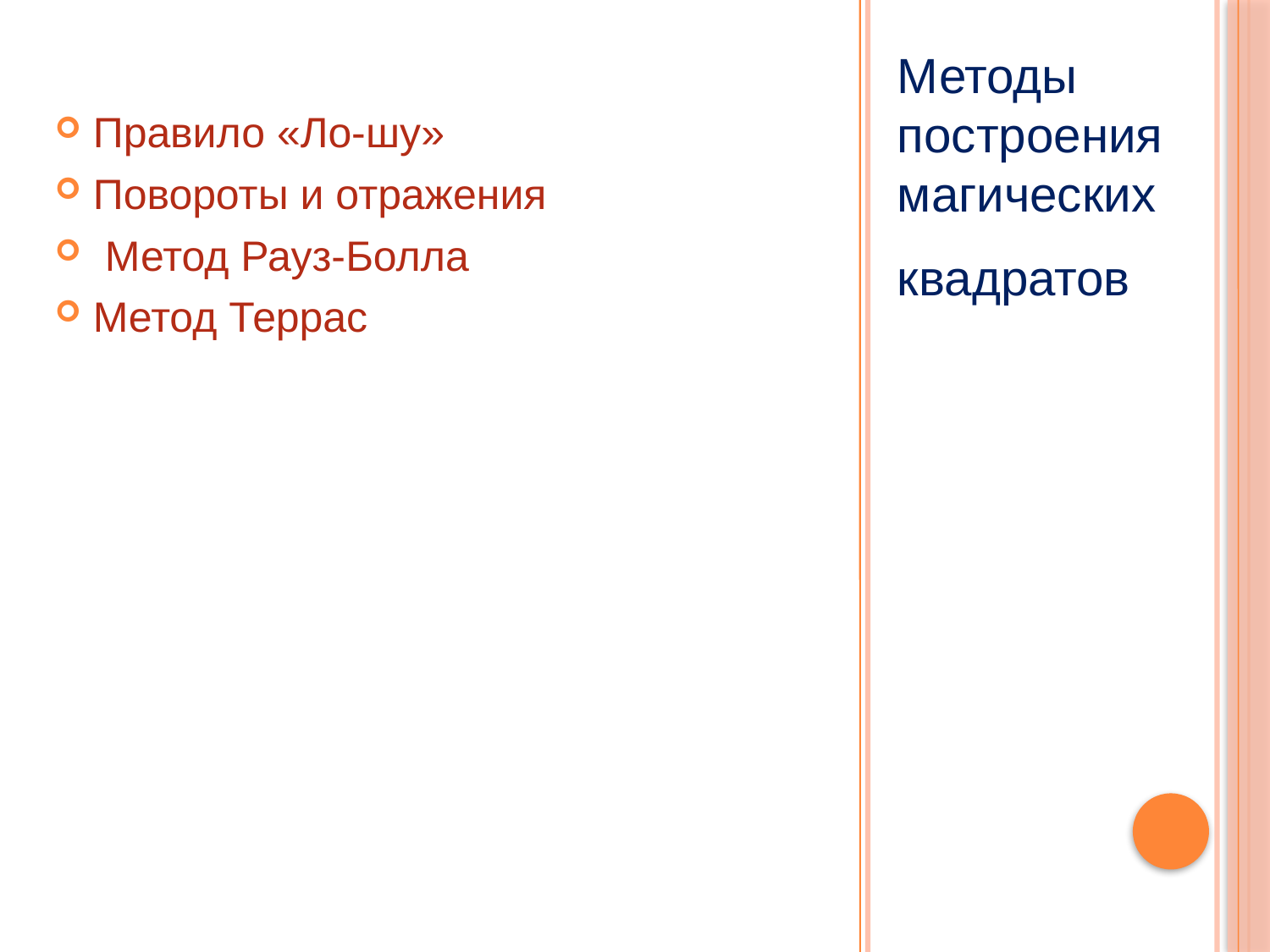

Правило «Ло-шу»
Повороты и отражения
 Метод Рауз-Болла
Метод Террас

Методы построения магических
квадратов
#